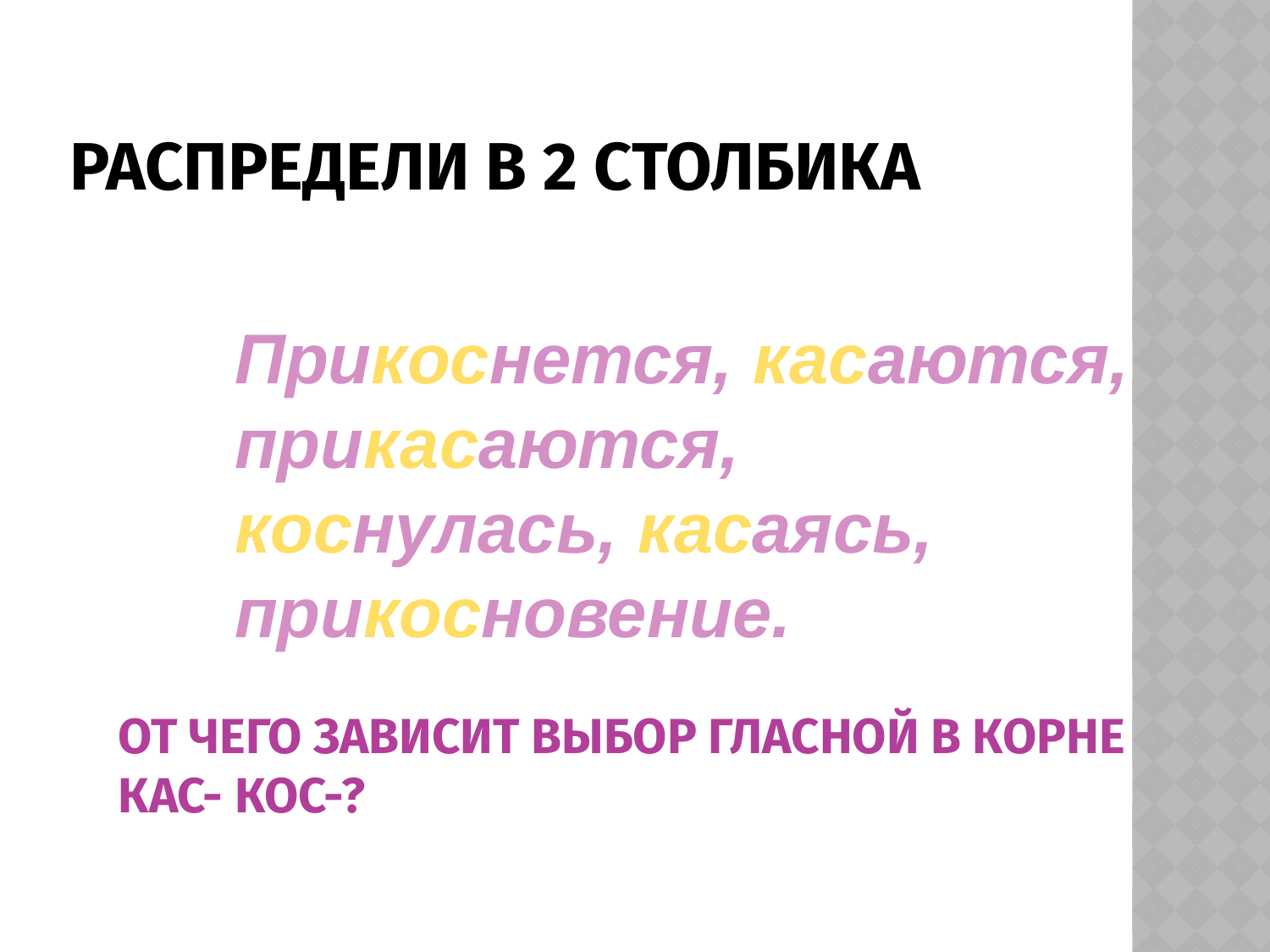

# РАСПРЕДЕЛИ В 2 СТОЛБИКА
Прикоснется, касаются, прикасаются, коснулась, касаясь, прикосновение.

ОТ ЧЕГО ЗАВИСИТ ВЫБОР ГЛАСНОЙ В КОРНЕ КАС- КОС-?